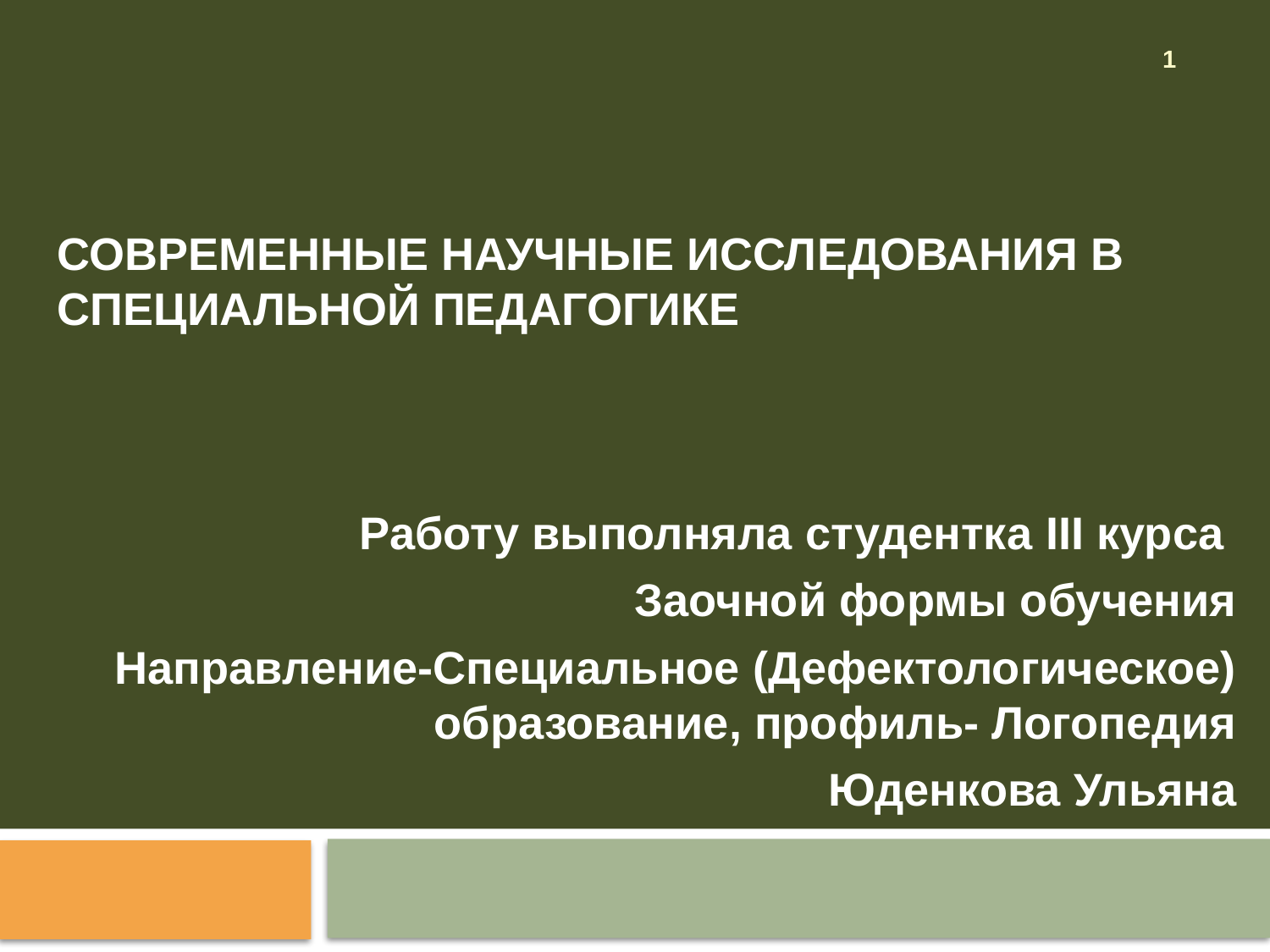

1
# Современные научные исследования в специальной педагогике
Работу выполняла студентка III курса
Заочной формы обучения
Направление-Специальное (Дефектологическое) образование, профиль- Логопедия
Юденкова Ульяна